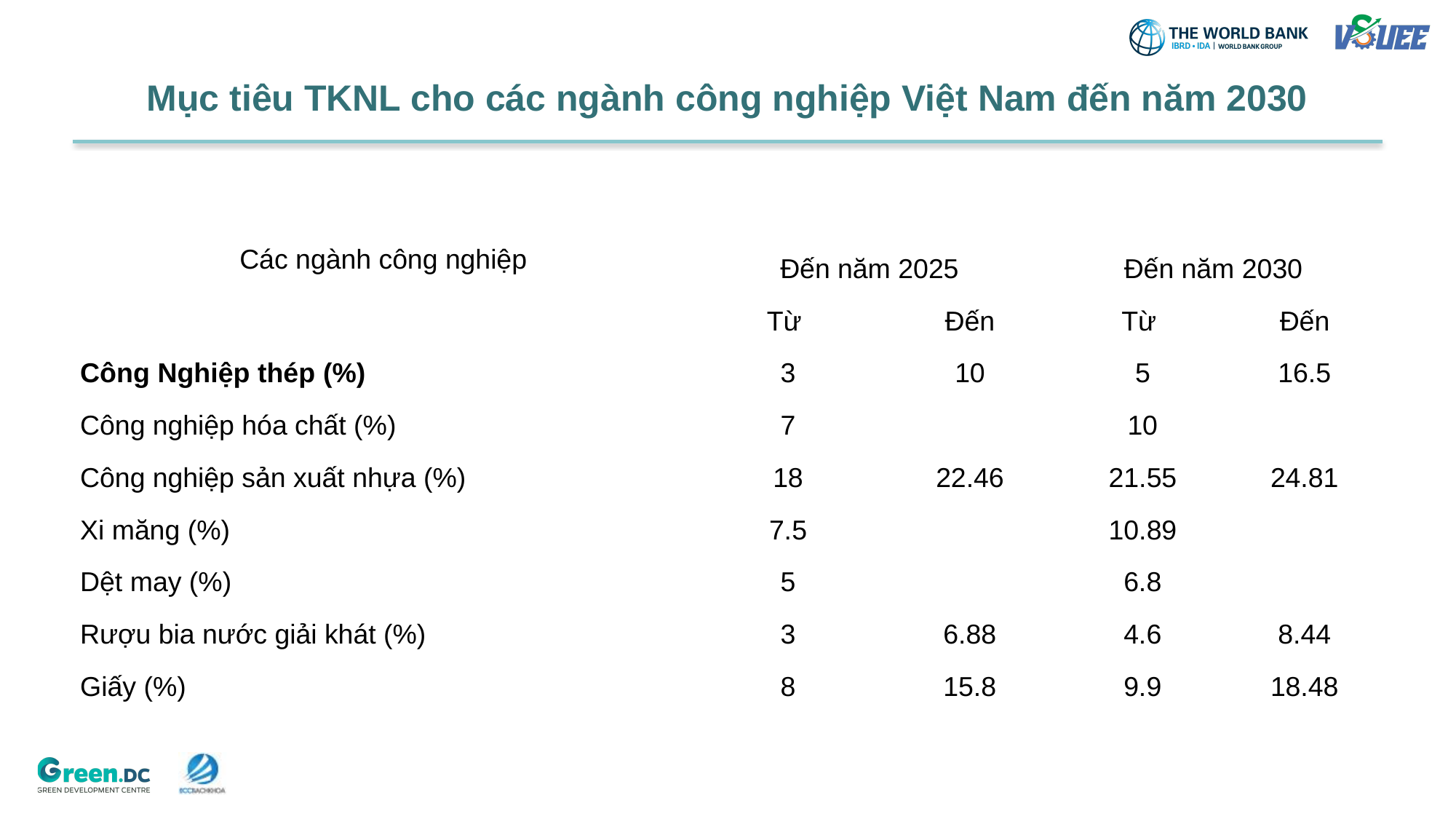

10
# Mục tiêu TKNL cho các ngành công nghiệp Việt Nam đến năm 2030
| Các ngành công nghiệp | Đến năm 2025 |  | Đến năm 2030 |  |
| --- | --- | --- | --- | --- |
|  | Từ | Đến | Từ | Đến |
| Công Nghiệp thép (%) | 3 | 10 | 5 | 16.5 |
| Công nghiệp hóa chất (%) | 7 |  | 10 |  |
| Công nghiệp sản xuất nhựa (%) | 18 | 22.46 | 21.55 | 24.81 |
| Xi măng (%) | 7.5 |  | 10.89 |  |
| Dệt may (%) | 5 |  | 6.8 |  |
| Rượu bia nước giải khát (%) | 3 | 6.88 | 4.6 | 8.44 |
| Giấy (%) | 8 | 15.8 | 9.9 | 18.48 |